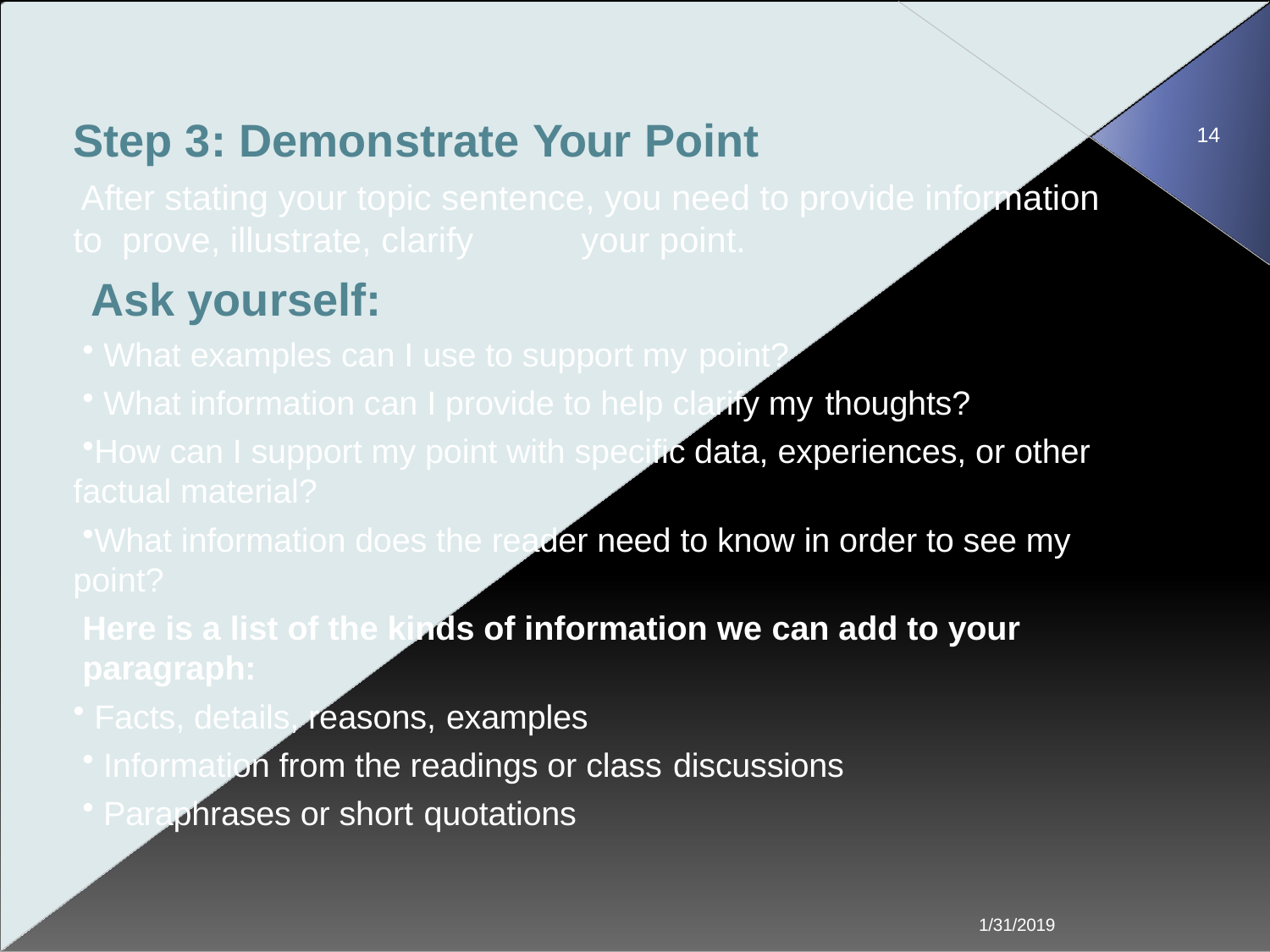

# Step 3: Demonstrate Your Point
14
After stating your topic sentence, you need to provide information to  prove, illustrate, clarify	your point.
Ask yourself:
What examples can I use to support my point?
What information can I provide to help clarify my thoughts?
How can I support my point with specific data, experiences, or other  factual material?
What information does the reader need to know in order to see my  point?
Here is a list of the kinds of information we can add to your  paragraph:
Facts, details, reasons, examples
Information from the readings or class discussions
Paraphrases or short quotations
1/31/2019